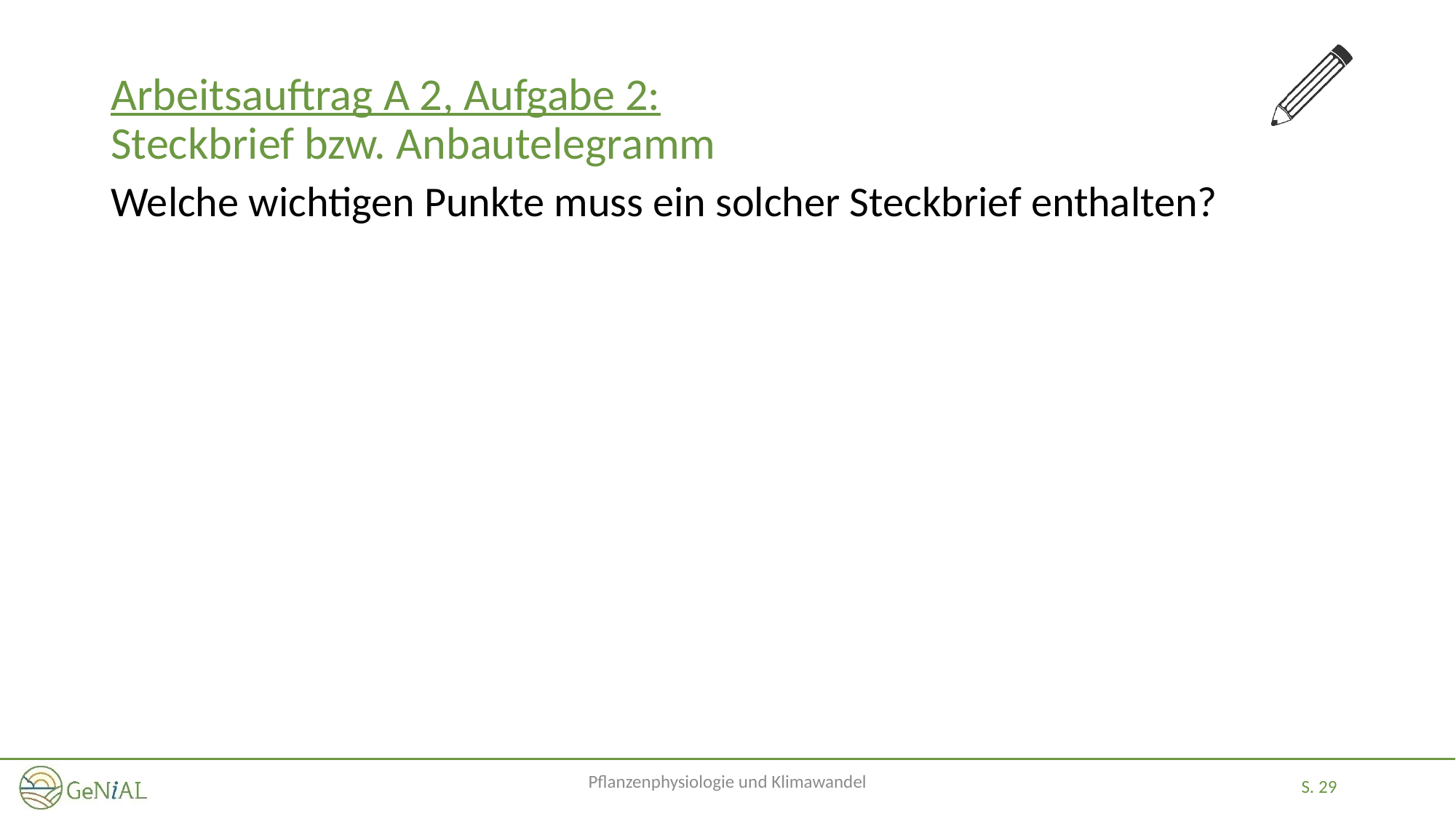

# Arbeitsauftrag A 2, Aufgabe 2: Steckbrief bzw. Anbautelegramm
Welche wichtigen Punkte muss ein solcher Steckbrief enthalten?

Pflanzenphysiologie und Klimawandel